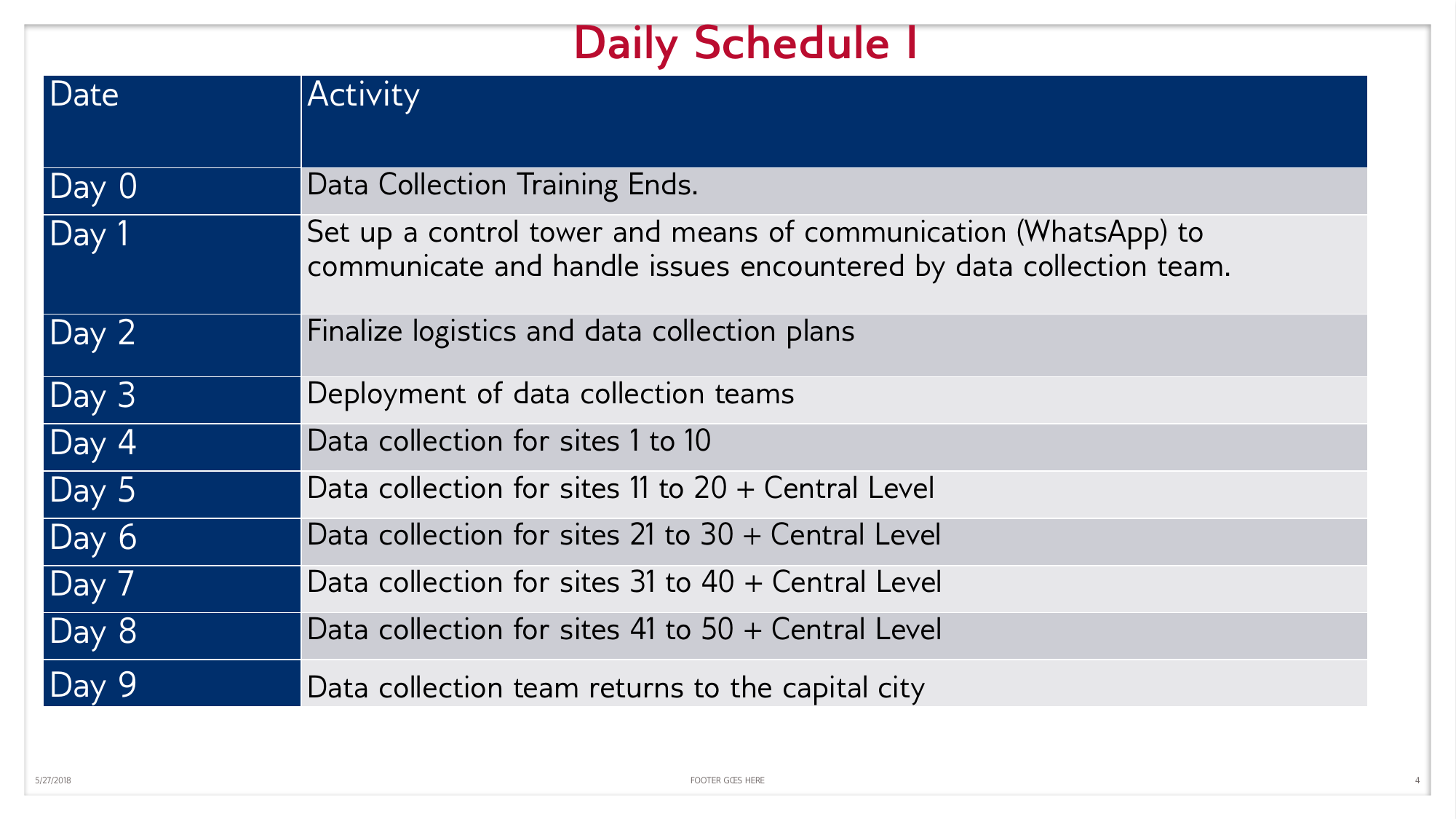

5/27/2018
FOOTER GOES HERE
4
# Daily Schedule I
| Date | Activity |
| --- | --- |
| Day 0 | Data Collection Training Ends. |
| Day 1 | Set up a control tower and means of communication (WhatsApp) to communicate and handle issues encountered by data collection team. |
| Day 2 | Finalize logistics and data collection plans |
| Day 3 | Deployment of data collection teams |
| Day 4 | Data collection for sites 1 to 10 |
| Day 5 | Data collection for sites 11 to 20 + Central Level |
| Day 6 | Data collection for sites 21 to 30 + Central Level |
| Day 7 | Data collection for sites 31 to 40 + Central Level |
| Day 8 | Data collection for sites 41 to 50 + Central Level |
| Day 9 | Data collection team returns to the capital city |